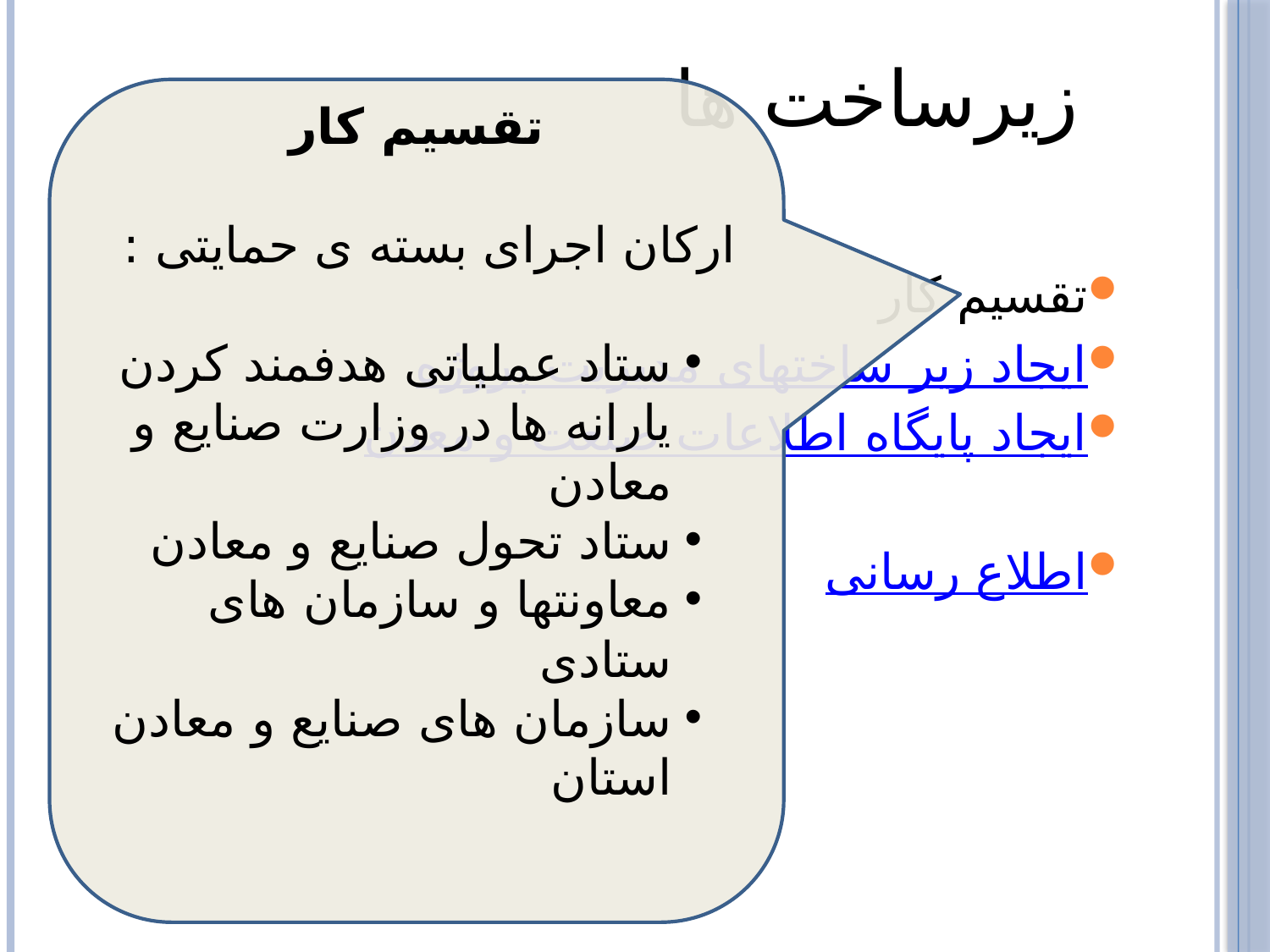

# زیرساخت ها
تقسیم کار

ارکان اجرای بسته ی حمایتی :

ستاد عملیاتی هدفمند کردن یارانه ها در وزارت صنایع و معادن
ستاد تحول صنایع و معادن
معاونتها و سازمان های ستادی
سازمان های صنایع و معادن استان

تقسیم کار
ایجاد زیر ساختهای مدیریت پروژه
ایجاد پایگاه اطلاعات صنعت و معدن

اطلاع رسانی